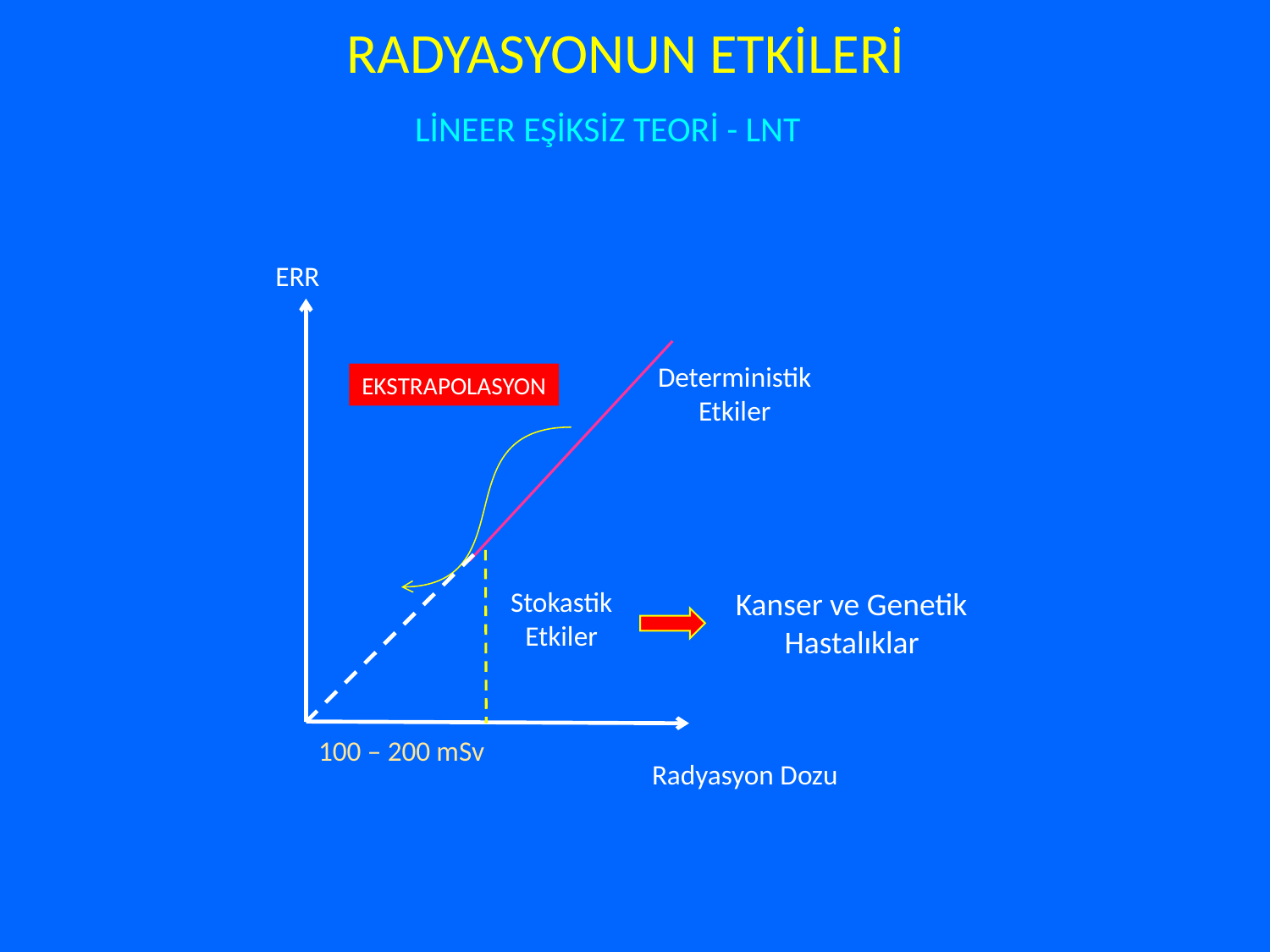

RADYASYONUN ETKİLERİ
LİNEER EŞİKSİZ TEORİ - LNT
ERR

Deterministik
Etkiler
EKSTRAPOLASYON

Stokastik
Etkiler
Kanser ve Genetik
Hastalıklar

100 – 200 mSv
Radyasyon Dozu